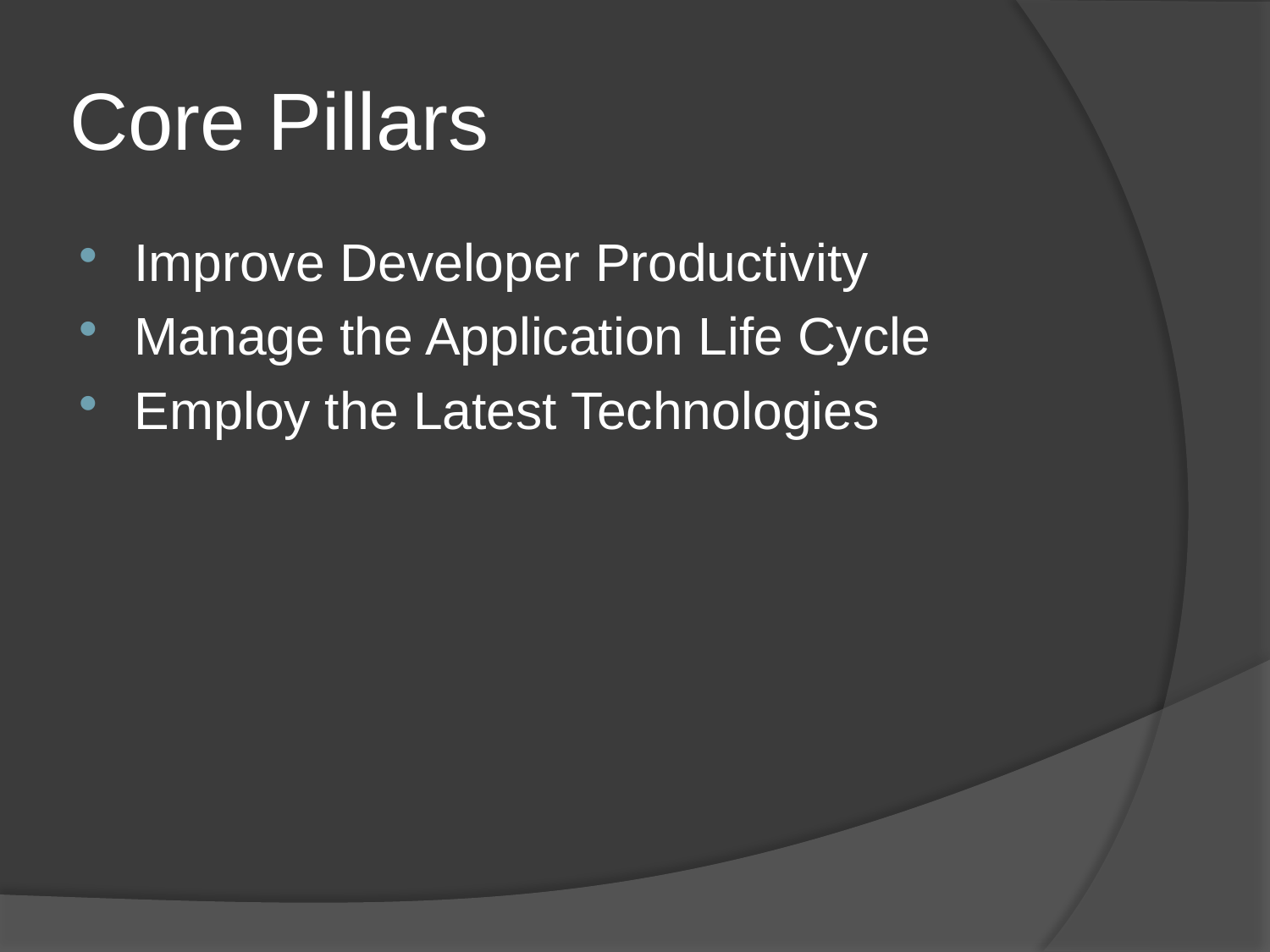

# Core Pillars
Improve Developer Productivity
Manage the Application Life Cycle
Employ the Latest Technologies